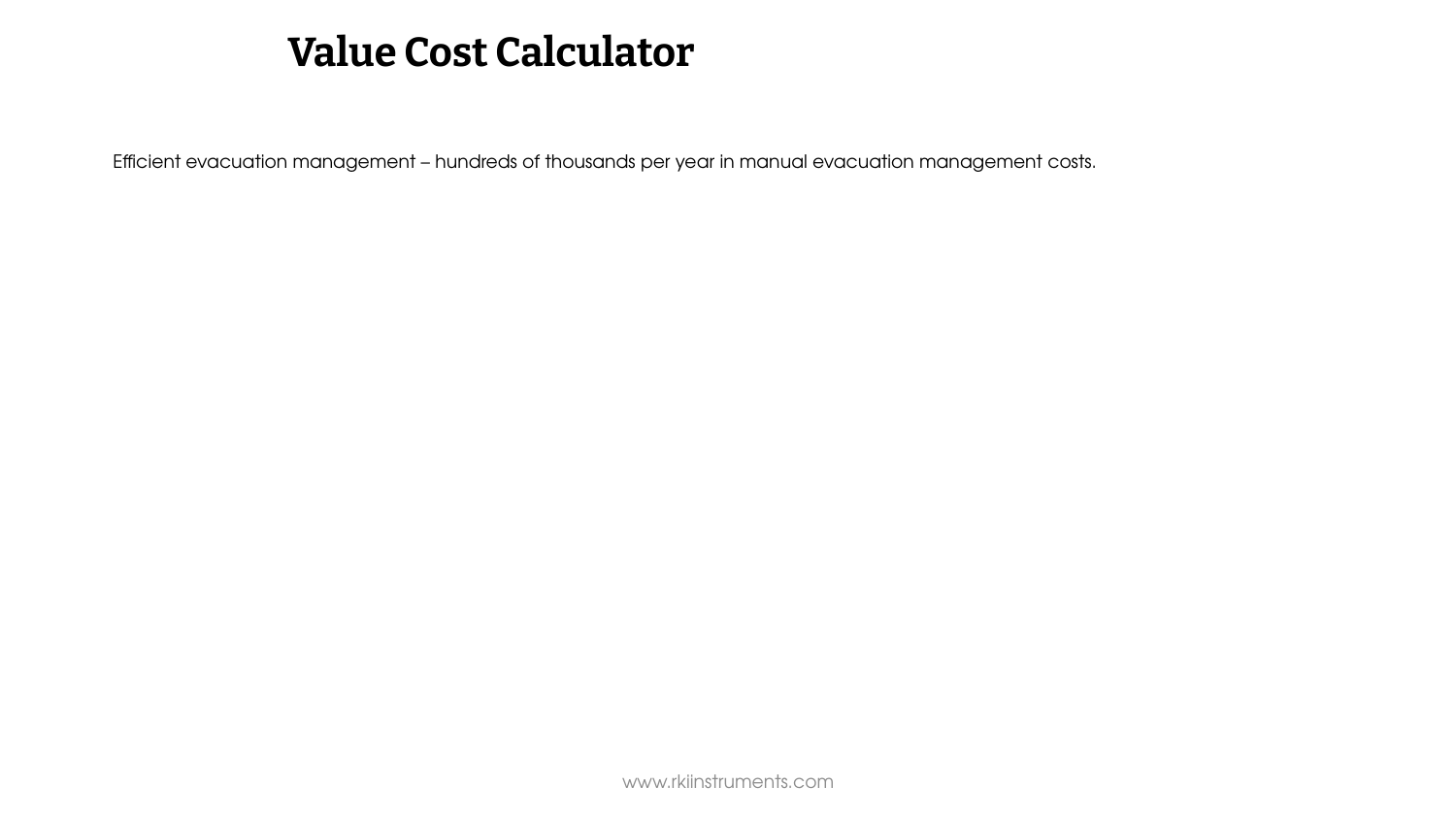

https://anvl.com/safety/roi-connected-workers/
https://glartek.com/augmented-connected-worker-savings/

# Value Cost Calculator
Efficient evacuation management – hundreds of thousands per year in manual evacuation management costs.

www.rkiinstruments.com